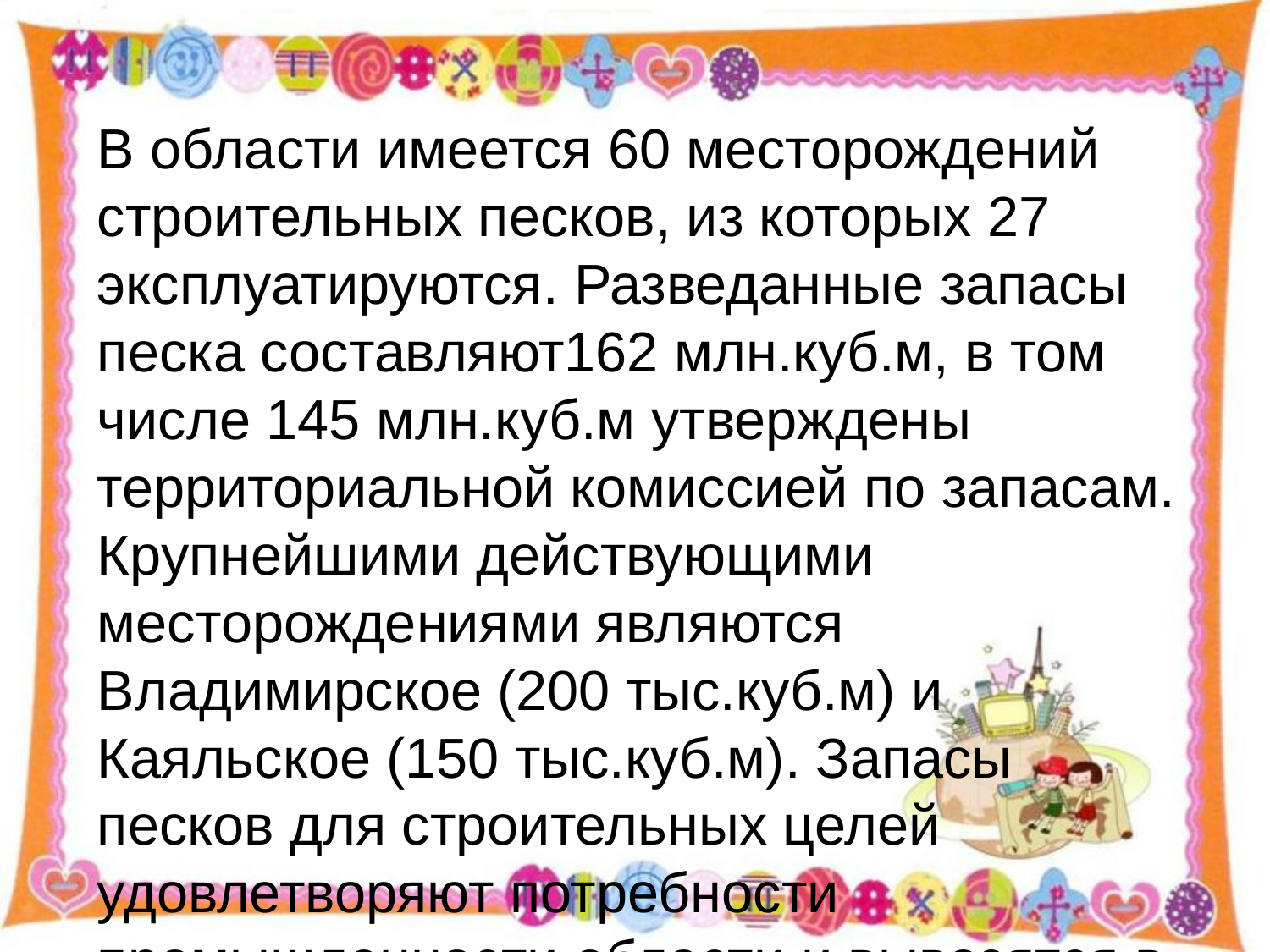

В области имеется 60 месторождений строительных песков, из которых 27 эксплуатируются. Разведанные запасы песка составляют162 млн.куб.м, в том числе 145 млн.куб.м утверждены территориальной комиссией по запасам. Крупнейшими действующими месторождениями являются Владимирское (200 тыс.куб.м) и Каяльское (150 тыс.куб.м). Запасы песков для строительных целей удовлетворяют потребности промышленности области и вывозятся в соседние районы.